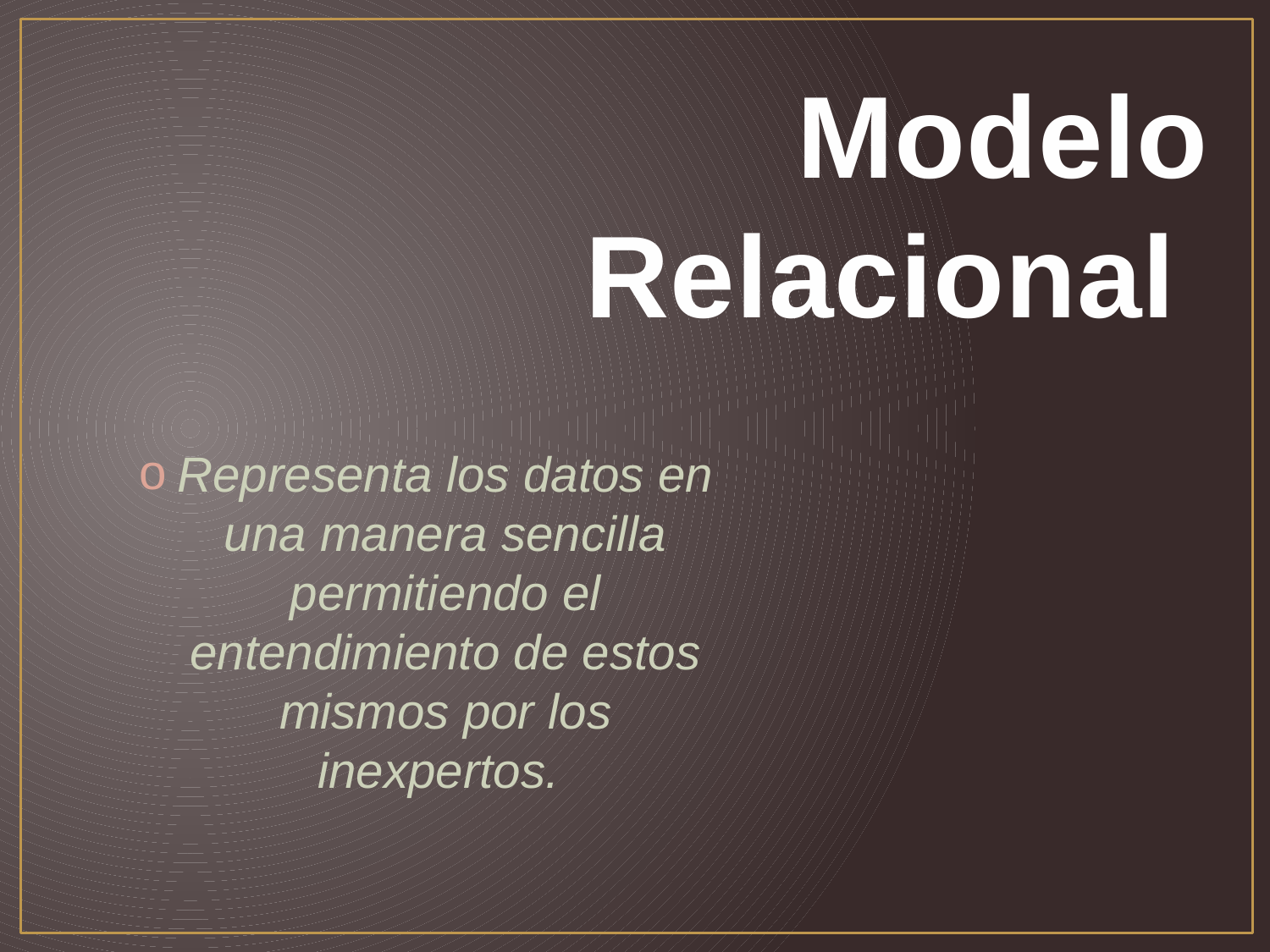

# Modelo Relacional
Representa los datos en una manera sencilla permitiendo el entendimiento de estos mismos por los inexpertos.